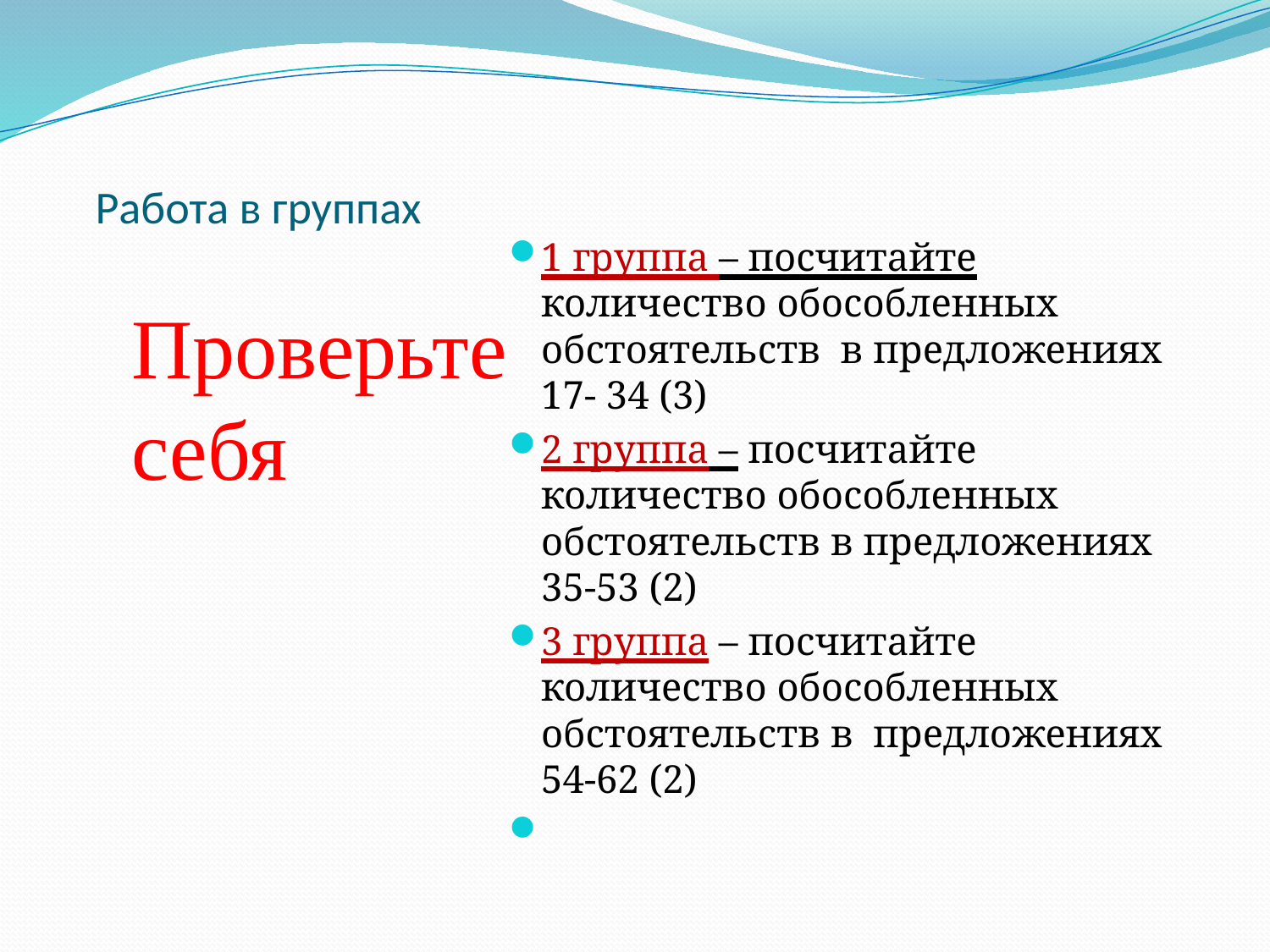

# Работа в группах
1 группа – посчитайте количество обособленных обстоятельств  в предложениях  17- 34 (3)
2 группа – посчитайте количество обособленных обстоятельств в предложениях 35-53 (2)
3 группа – посчитайте количество обособленных обстоятельств в  предложениях 54-62 (2)

Проверьте себя